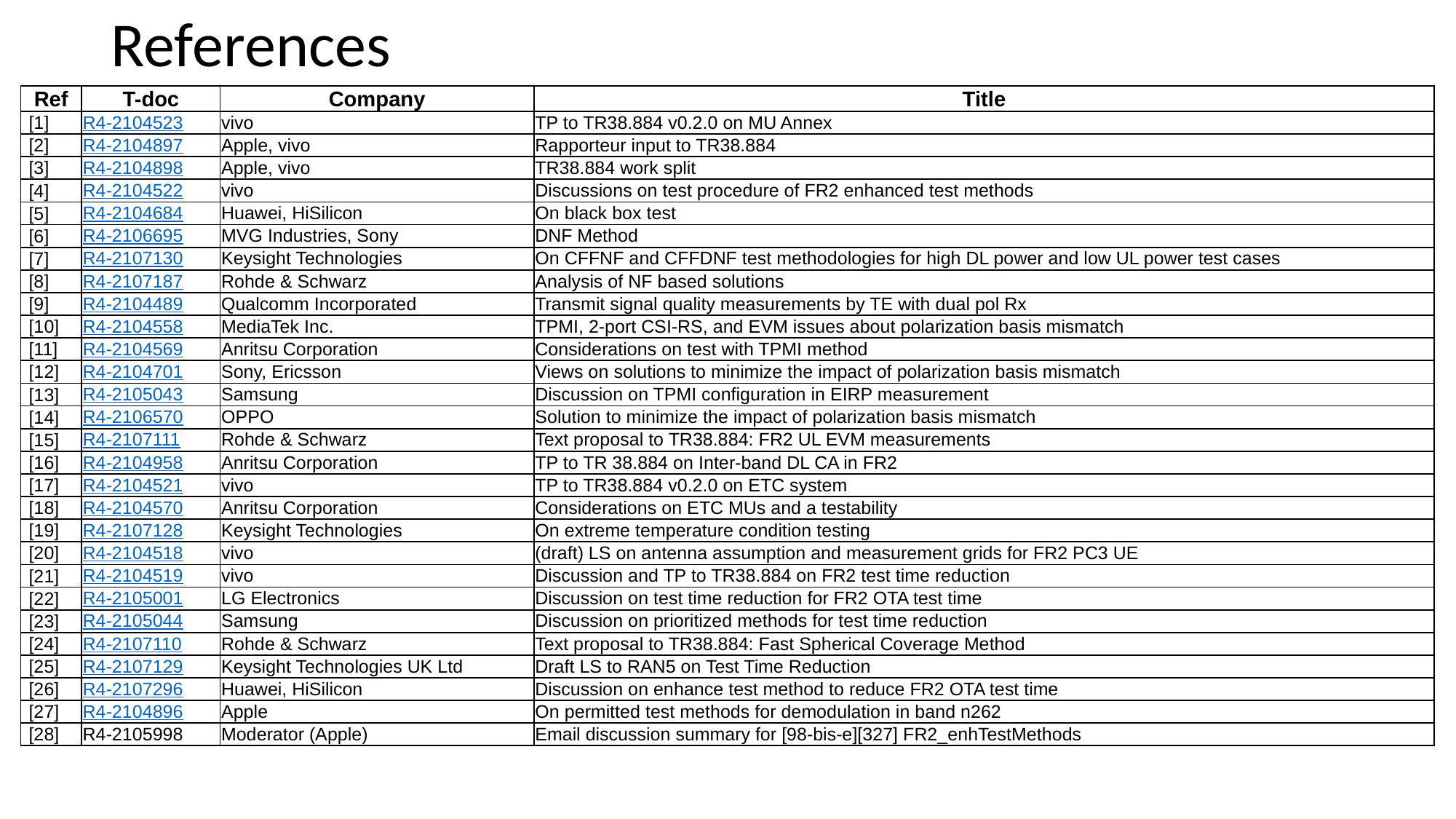

# References
| Ref | T-doc | Company | Title |
| --- | --- | --- | --- |
| [1] | R4-2104523 | vivo | TP to TR38.884 v0.2.0 on MU Annex |
| [2] | R4-2104897 | Apple, vivo | Rapporteur input to TR38.884 |
| [3] | R4-2104898 | Apple, vivo | TR38.884 work split |
| [4] | R4-2104522 | vivo | Discussions on test procedure of FR2 enhanced test methods |
| [5] | R4-2104684 | Huawei, HiSilicon | On black box test |
| [6] | R4-2106695 | MVG Industries, Sony | DNF Method |
| [7] | R4-2107130 | Keysight Technologies | On CFFNF and CFFDNF test methodologies for high DL power and low UL power test cases |
| [8] | R4-2107187 | Rohde & Schwarz | Analysis of NF based solutions |
| [9] | R4-2104489 | Qualcomm Incorporated | Transmit signal quality measurements by TE with dual pol Rx |
| [10] | R4-2104558 | MediaTek Inc. | TPMI, 2-port CSI-RS, and EVM issues about polarization basis mismatch |
| [11] | R4-2104569 | Anritsu Corporation | Considerations on test with TPMI method |
| [12] | R4-2104701 | Sony, Ericsson | Views on solutions to minimize the impact of polarization basis mismatch |
| [13] | R4-2105043 | Samsung | Discussion on TPMI configuration in EIRP measurement |
| [14] | R4-2106570 | OPPO | Solution to minimize the impact of polarization basis mismatch |
| [15] | R4-2107111 | Rohde & Schwarz | Text proposal to TR38.884: FR2 UL EVM measurements |
| [16] | R4-2104958 | Anritsu Corporation | TP to TR 38.884 on Inter-band DL CA in FR2 |
| [17] | R4-2104521 | vivo | TP to TR38.884 v0.2.0 on ETC system |
| [18] | R4-2104570 | Anritsu Corporation | Considerations on ETC MUs and a testability |
| [19] | R4-2107128 | Keysight Technologies | On extreme temperature condition testing |
| [20] | R4-2104518 | vivo | (draft) LS on antenna assumption and measurement grids for FR2 PC3 UE |
| [21] | R4-2104519 | vivo | Discussion and TP to TR38.884 on FR2 test time reduction |
| [22] | R4-2105001 | LG Electronics | Discussion on test time reduction for FR2 OTA test time |
| [23] | R4-2105044 | Samsung | Discussion on prioritized methods for test time reduction |
| [24] | R4-2107110 | Rohde & Schwarz | Text proposal to TR38.884: Fast Spherical Coverage Method |
| [25] | R4-2107129 | Keysight Technologies UK Ltd | Draft LS to RAN5 on Test Time Reduction |
| [26] | R4-2107296 | Huawei, HiSilicon | Discussion on enhance test method to reduce FR2 OTA test time |
| [27] | R4-2104896 | Apple | On permitted test methods for demodulation in band n262 |
| [28] | R4-2105998 | Moderator (Apple) | Email discussion summary for [98-bis-e][327] FR2\_enhTestMethods |